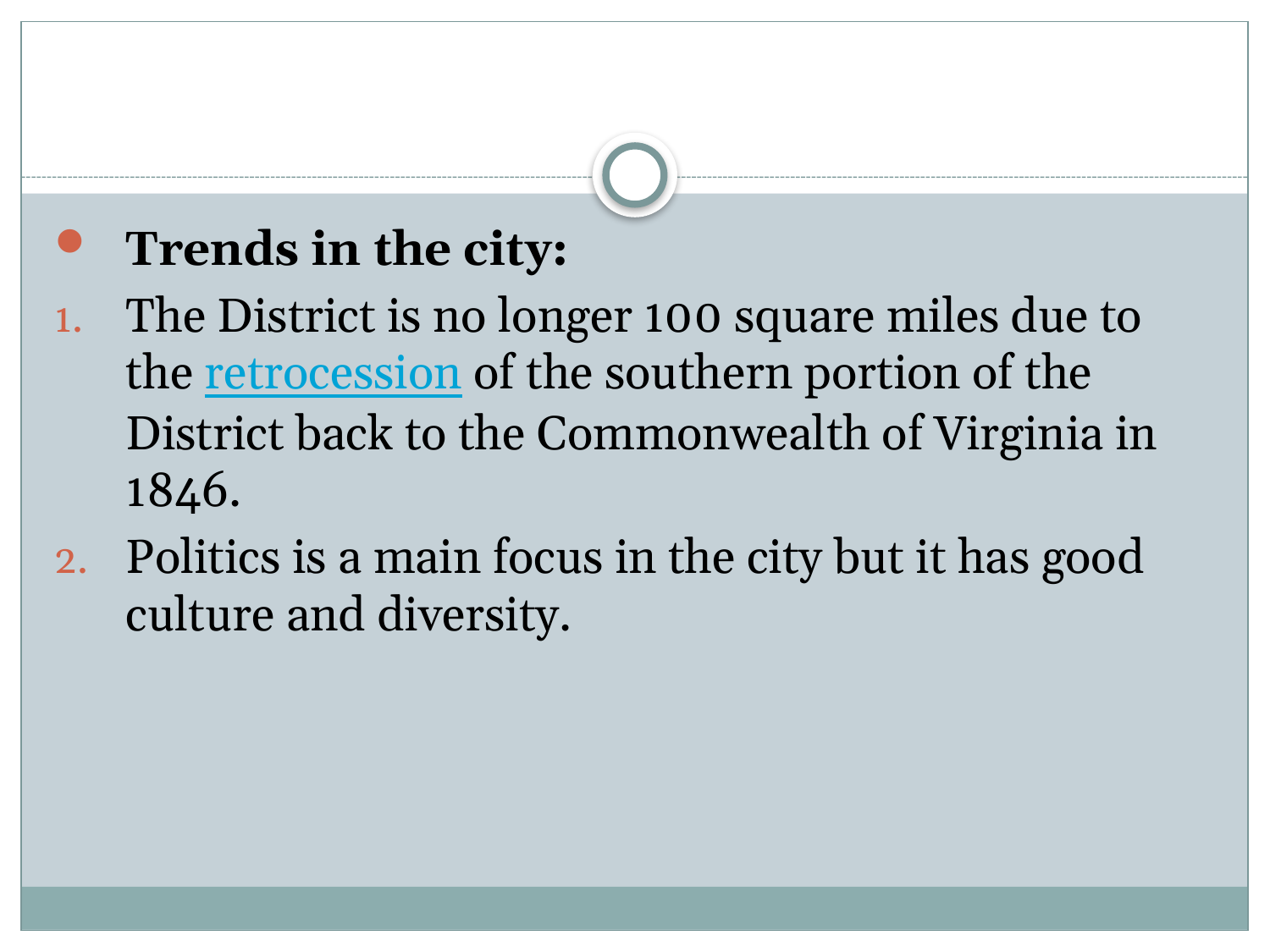

Trends in the city:
The District is no longer 100 square miles due to the retrocession of the southern portion of the District back to the Commonwealth of Virginia in 1846.
Politics is a main focus in the city but it has good culture and diversity.